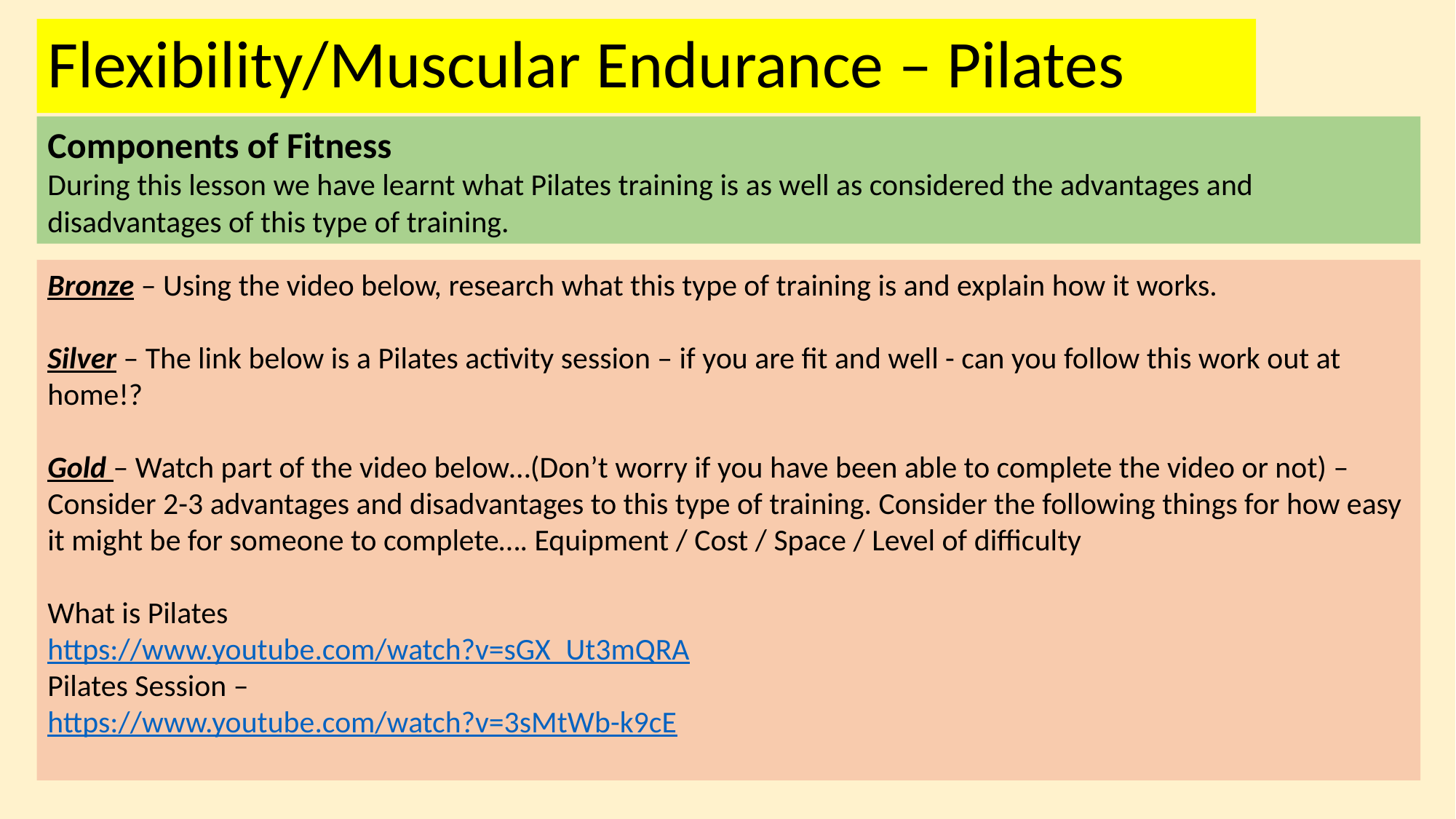

# Flexibility/Muscular Endurance – Pilates
Components of Fitness
During this lesson we have learnt what Pilates training is as well as considered the advantages and disadvantages of this type of training.
Bronze – Using the video below, research what this type of training is and explain how it works.

Silver – The link below is a Pilates activity session – if you are fit and well - can you follow this work out at home!?

Gold – Watch part of the video below…(Don’t worry if you have been able to complete the video or not) – Consider 2-3 advantages and disadvantages to this type of training. Consider the following things for how easy it might be for someone to complete…. Equipment / Cost / Space / Level of difficulty

What is Pilates
https://www.youtube.com/watch?v=sGX_Ut3mQRA
Pilates Session –
https://www.youtube.com/watch?v=3sMtWb-k9cE